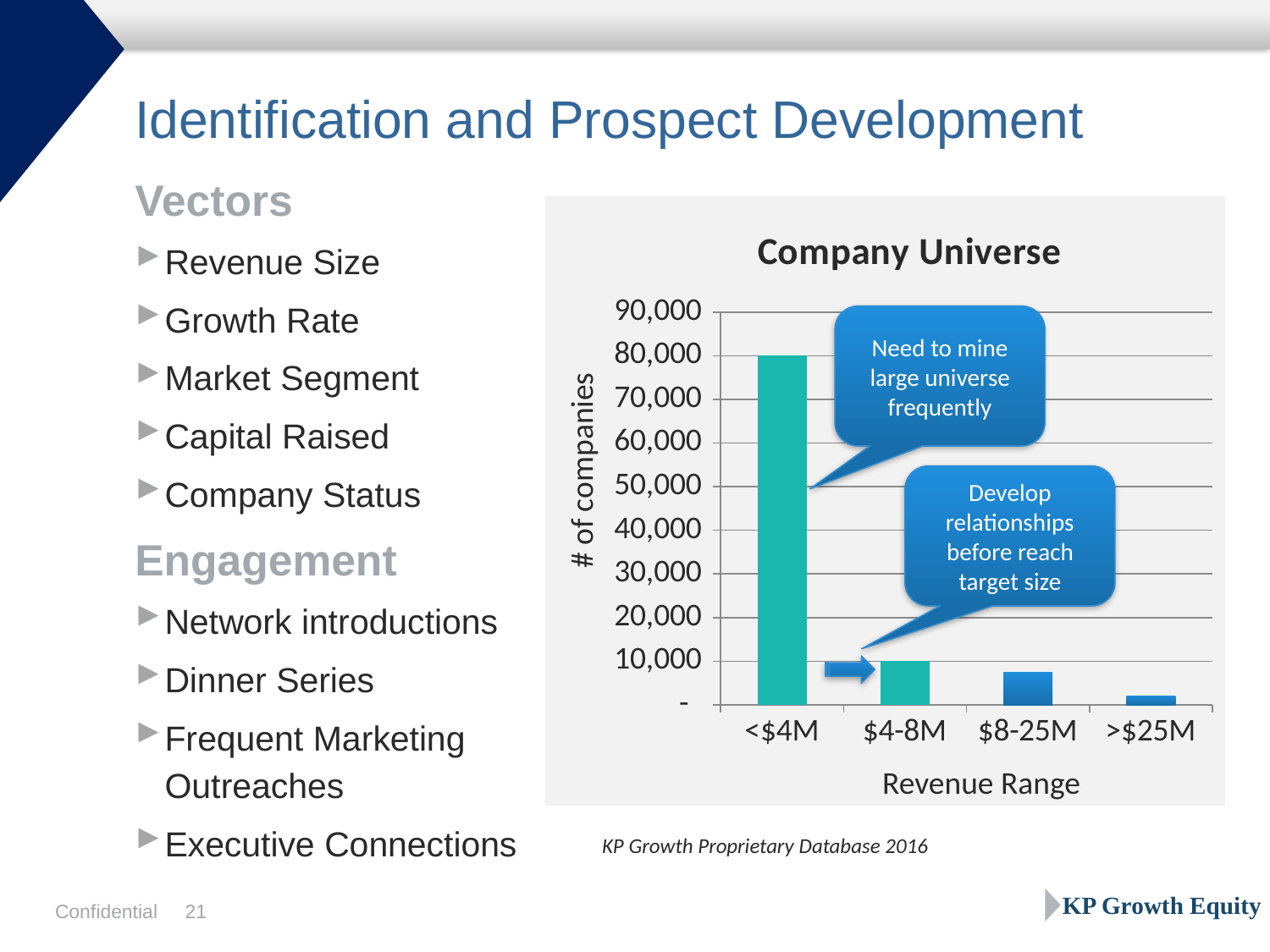

# Identification and Prospect Development
Vectors
Revenue Size
Growth Rate
Market Segment
Capital Raised
Company Status
Engagement
Network introductions
Dinner Series
Frequent Marketing Outreaches
Executive Connections

### Chart: Company Universe

| Category | Companies |
|---|---|
| <$4M | 80000.0 |
| $4-8M | 10000.0 |
| $8-25M | 7500.0 |
| >$25M | 2000.0 |
Need to mine large universe frequently
# of companies
Develop relationships before reach target size

Revenue Range
KP Growth Proprietary Database 2016

KP Growth Equity
Confidential
21